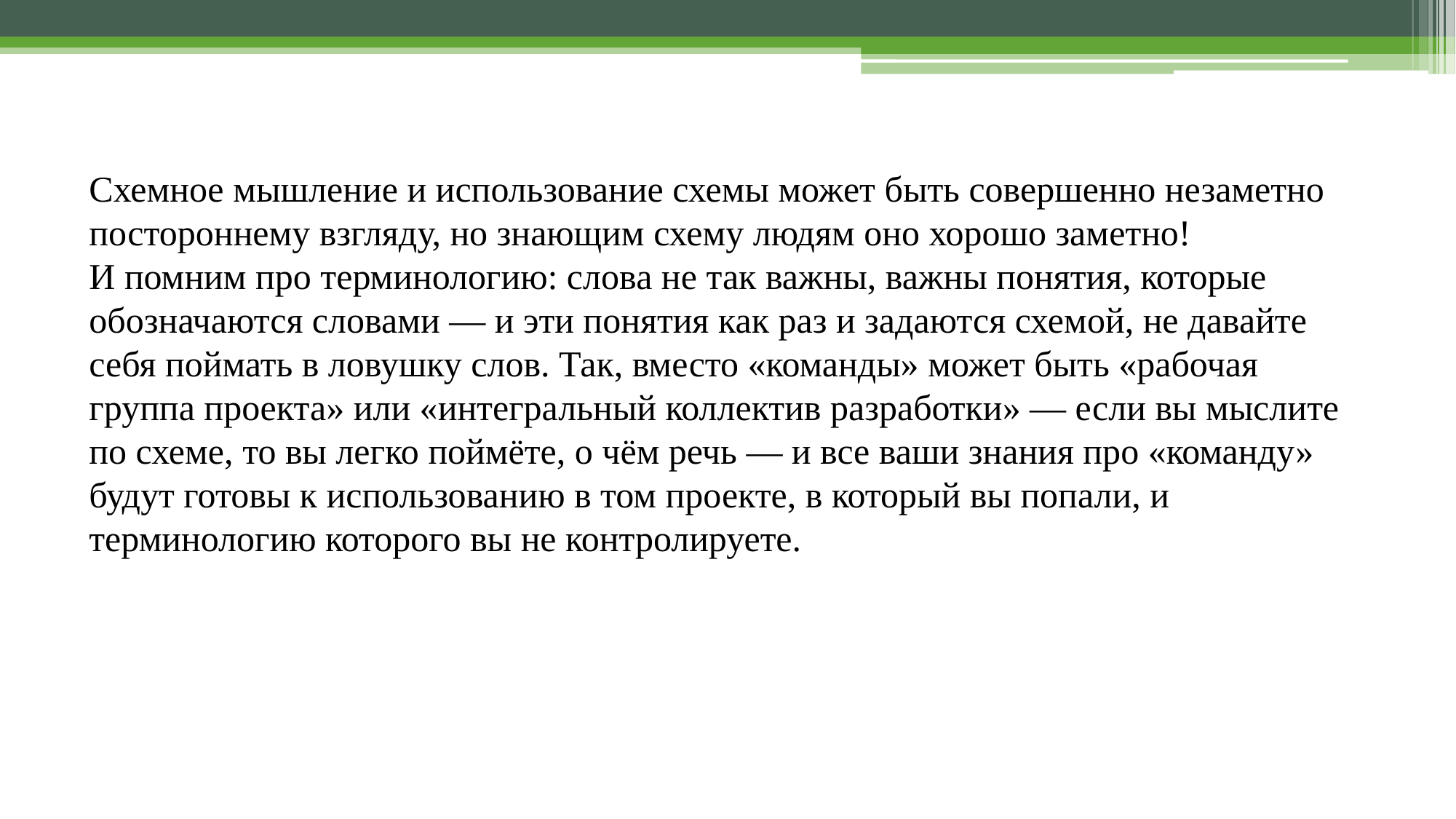

Схемное мышление и использование схемы может быть совершенно незаметно постороннему взгляду, но знающим схему людям оно хорошо заметно!
И помним про терминологию: слова не так важны, важны понятия, которые обозначаются словами — и эти понятия как раз и задаются схемой, не давайте себя поймать в ловушку слов. Так, вместо «команды» может быть «рабочая группа проекта» или «интегральный коллектив разработки» — если вы мыслите по схеме, то вы легко поймёте, о чём речь — и все ваши знания про «команду» будут готовы к использованию в том проекте, в который вы попали, и терминологию которого вы не контролируете.